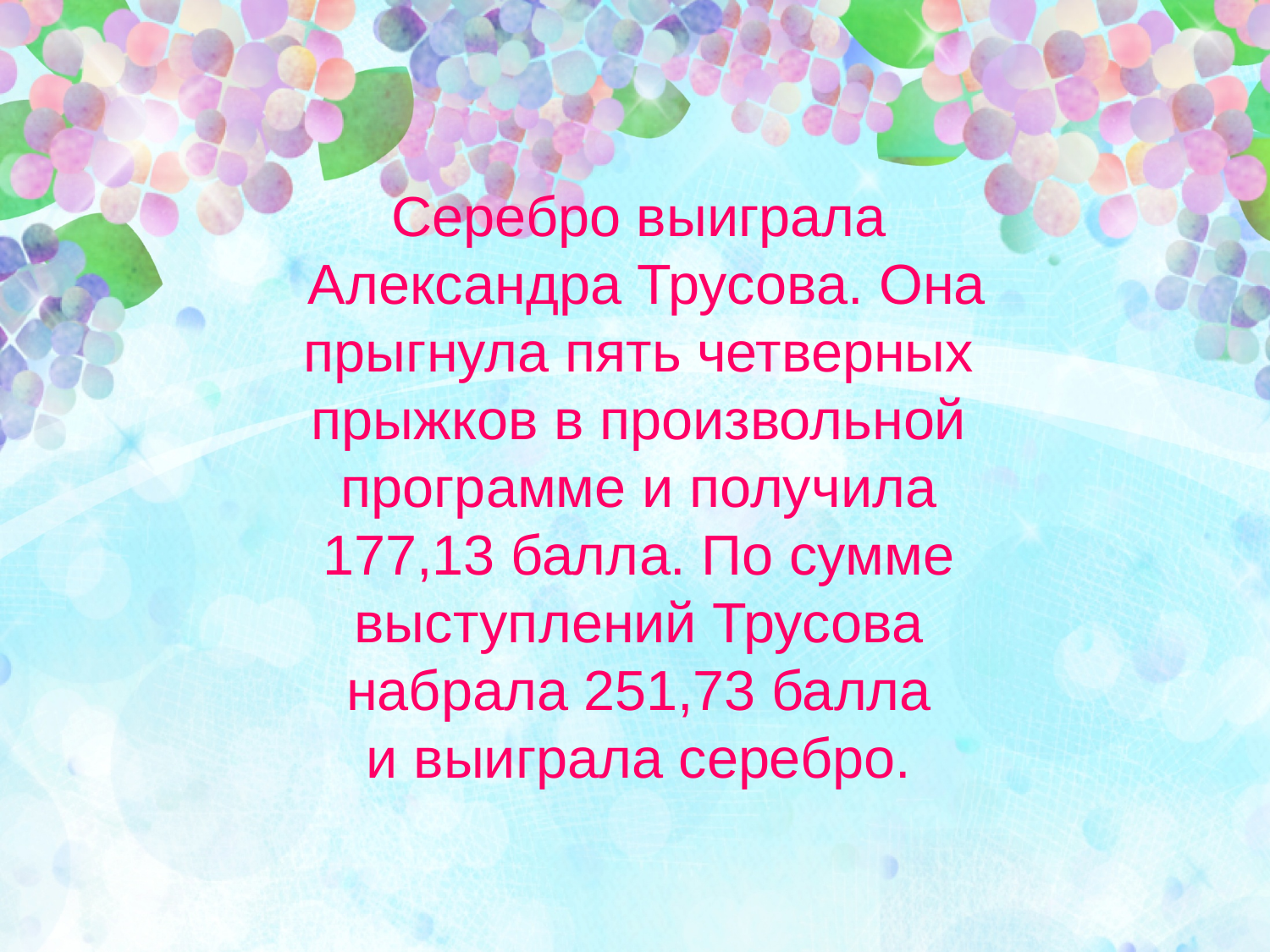

Серебро выиграла
 Александра Трусова. Она прыгнула пять четверных прыжков в произвольной программе и получила 177,13 балла. По сумме выступлений Трусова набрала 251,73 балла и выиграла серебро.